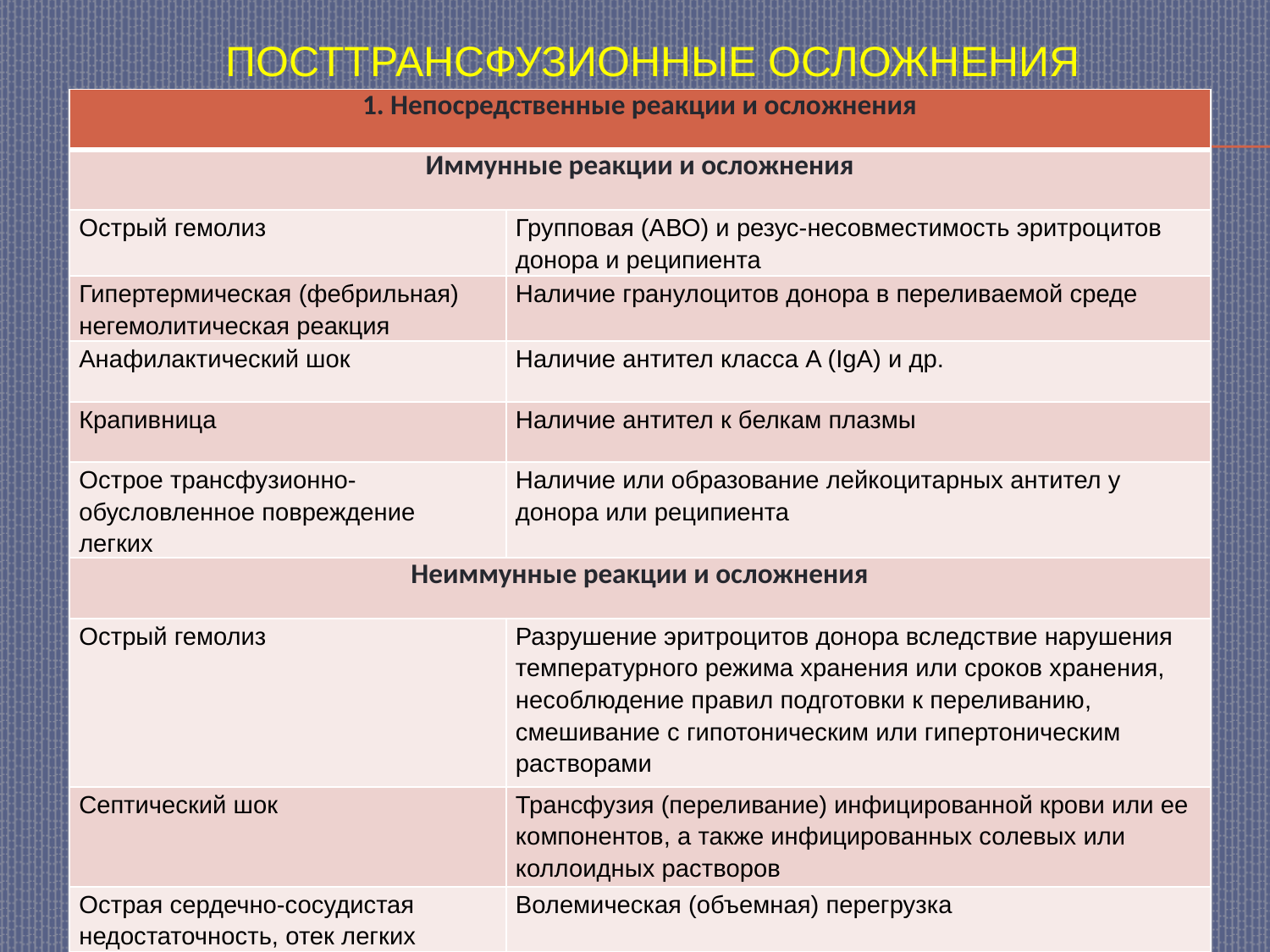

# Посттрансфузионные осложнения
| 1. Непосредственные реакции и осложнения |  |
| --- | --- |
| Иммунные реакции и осложнения |  |
| Острый гемолиз | Групповая (АВО) и резус-несовместимость эритроцитов донора и реципиента |
| Гипертермическая (фебрильная) негемолитическая реакция | Наличие гранулоцитов донора в переливаемой среде |
| Анафилактический шок | Наличие антител класса A (IgA) и др. |
| Крапивница | Наличие антител к белкам плазмы |
| Острое трансфузионно-обусловленное повреждение легких | Наличие или образование лейкоцитарных антител у донора или реципиента |
| Неиммунные реакции и осложнения |  |
| Острый гемолиз | Разрушение эритроцитов донора вследствие нарушения температурного режима хранения или сроков хранения, несоблюдение правил подготовки к переливанию, смешивание с гипотоническим или гипертоническим растворами |
| Септический шок | Трансфузия (переливание) инфицированной крови или ее компонентов, а также инфицированных солевых или коллоидных растворов |
| Острая сердечно-сосудистая недостаточность, отек легких | Волемическая (объемная) перегрузка |